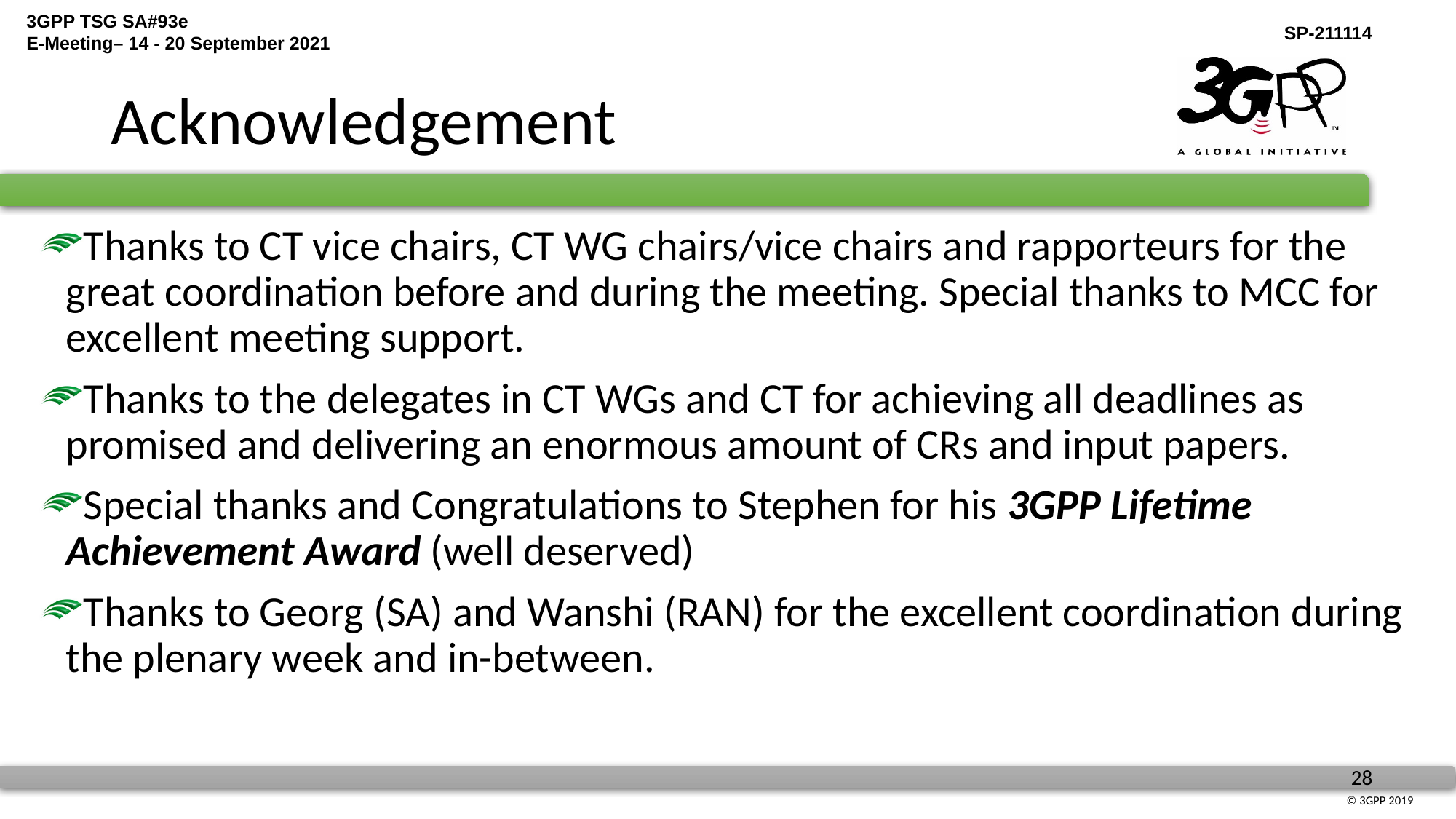

# Acknowledgement
Thanks to CT vice chairs, CT WG chairs/vice chairs and rapporteurs for the great coordination before and during the meeting. Special thanks to MCC for excellent meeting support.
Thanks to the delegates in CT WGs and CT for achieving all deadlines as promised and delivering an enormous amount of CRs and input papers.
Special thanks and Congratulations to Stephen for his 3GPP Lifetime Achievement Award (well deserved)
Thanks to Georg (SA) and Wanshi (RAN) for the excellent coordination during the plenary week and in-between.